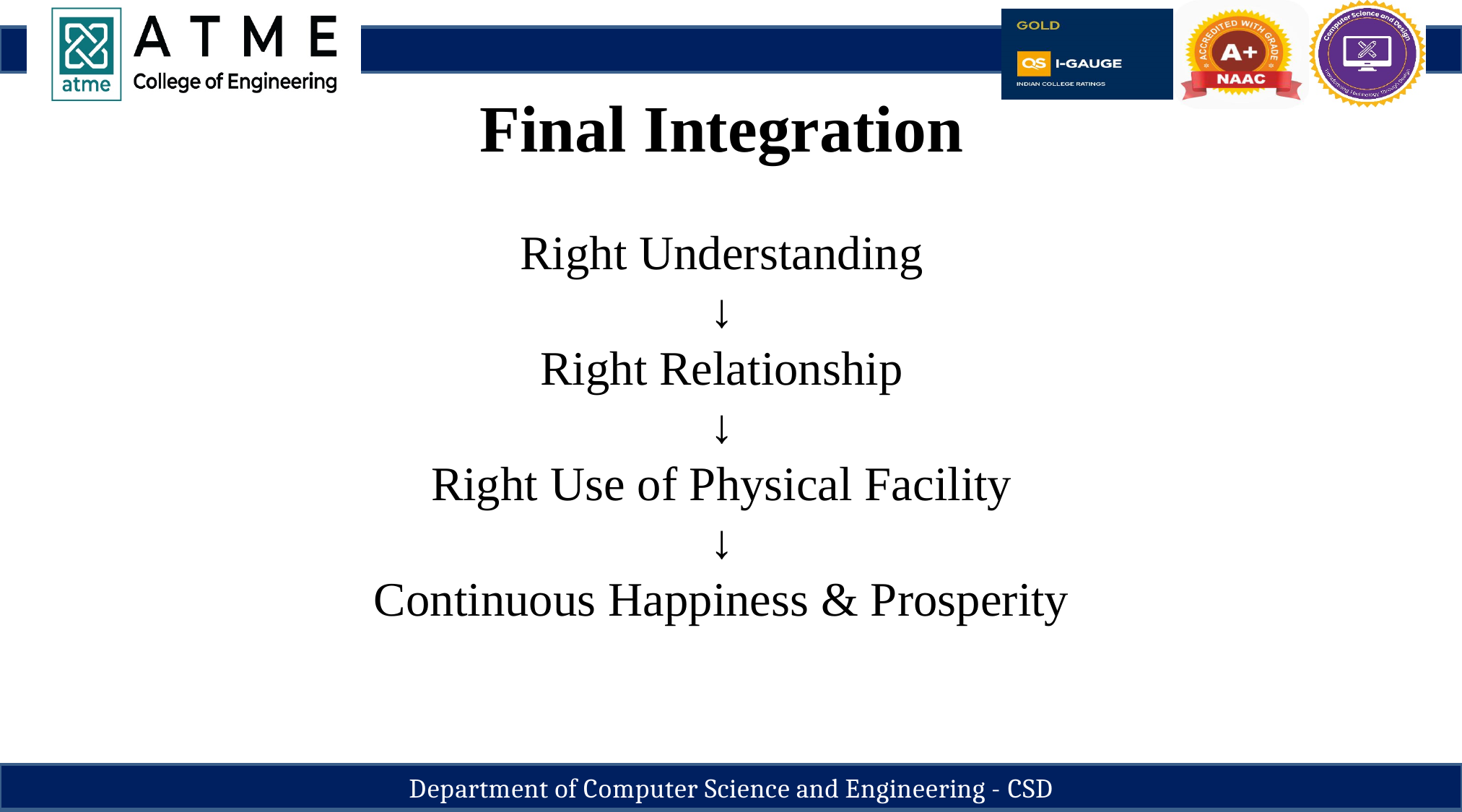

31
Final Integration
Right Understanding
↓
Right Relationship
↓
Right Use of Physical Facility
↓
Continuous Happiness & Prosperity

Department of Computer Science and Engineering - CSD